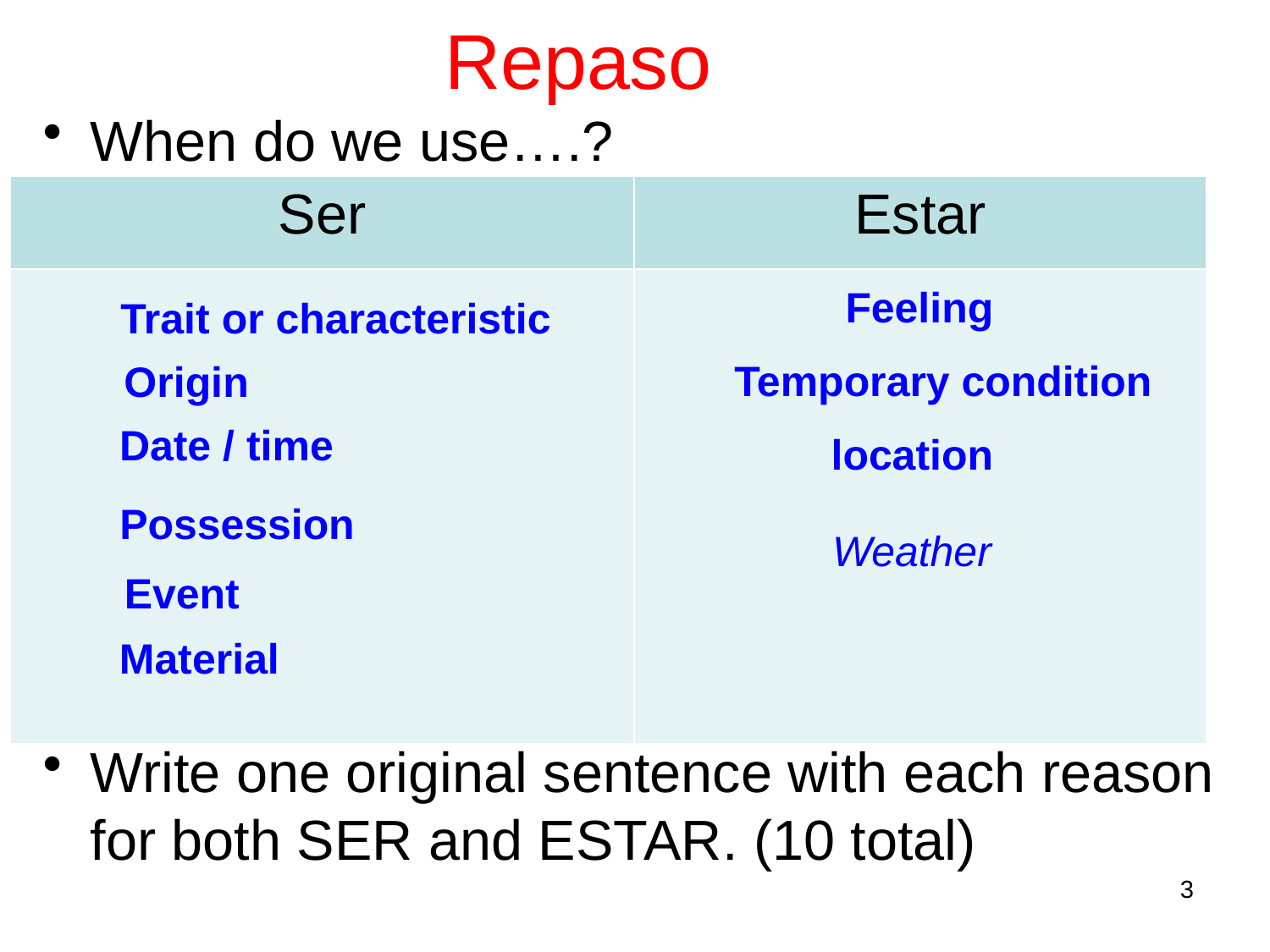

# Repaso
When do we use….?

Write one original sentence with each reason for both SER and ESTAR. (10 total)
| Ser | Estar |
| --- | --- |
|  |  |
Feeling
Trait or characteristic
Temporary condition
Origin
Date / time
location
Possession
Weather
Event
Material
3